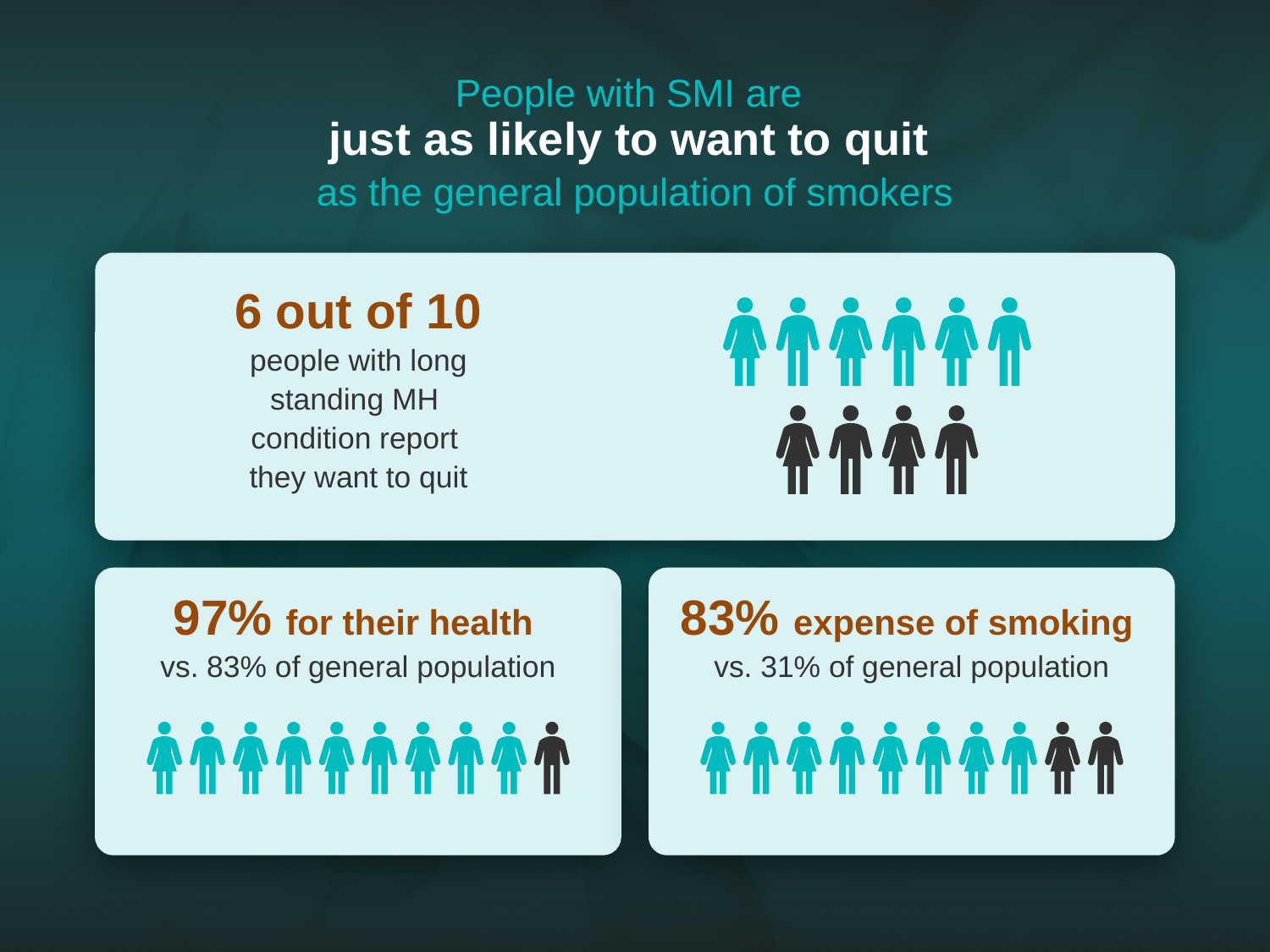

People with SMI are
just as likely to want to quit
as the general population of smokers

6 out of 10 people with long standing MH
condition report
they want to quit

97% for their health
vs. 83% of general population
83% expense of smoking
vs. 31% of general population